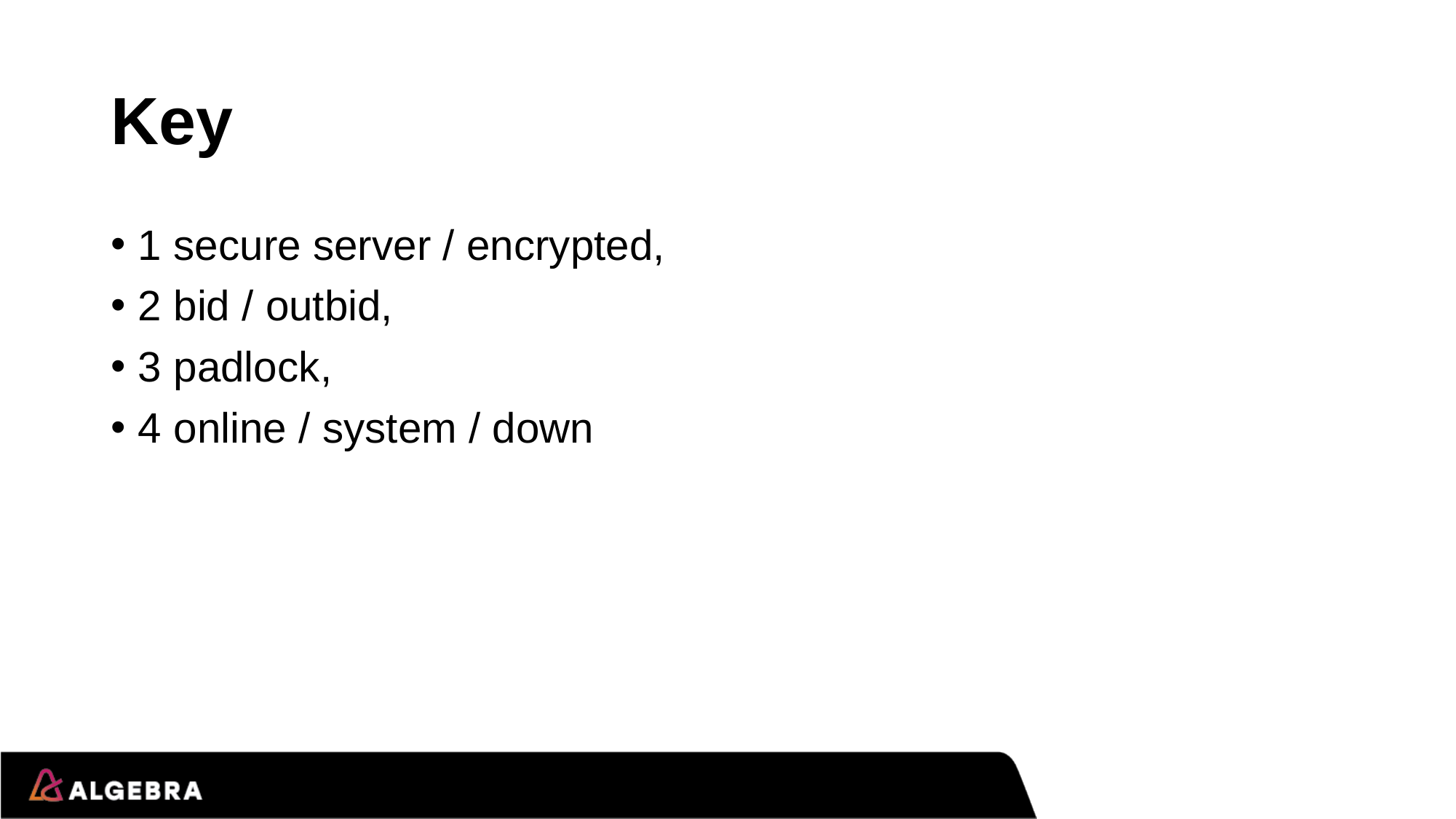

# Key
1 secure server / encrypted,
2 bid / outbid,
3 padlock,
4 online / system / down